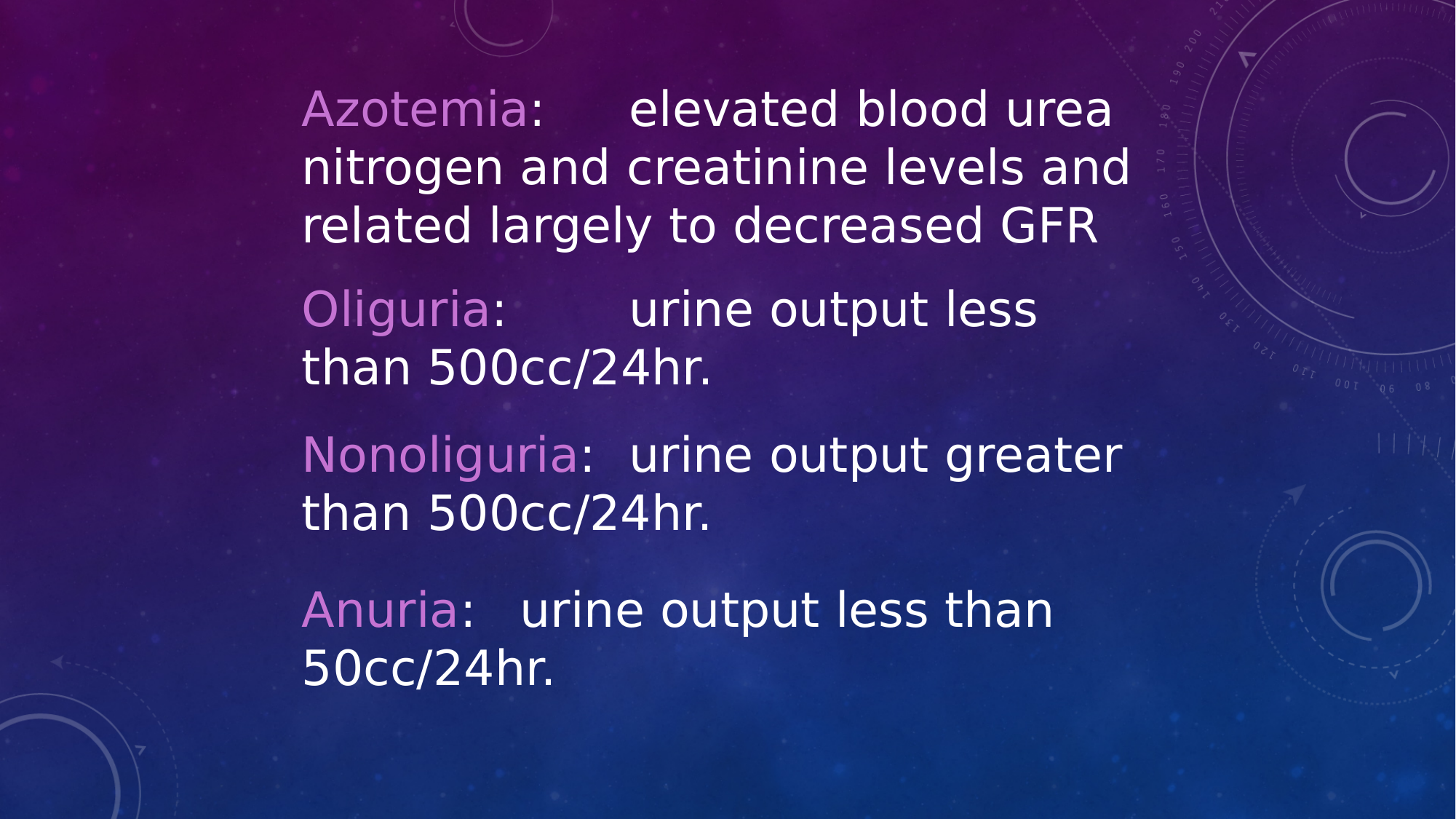

Azotemia:	elevated blood urea nitrogen and creatinine levels and related largely to decreased GFR
Oliguria:		urine output less than 500cc/24hr.
Nonoliguria:	urine output greater than 500cc/24hr.
Anuria:	urine output less than 50cc/24hr.